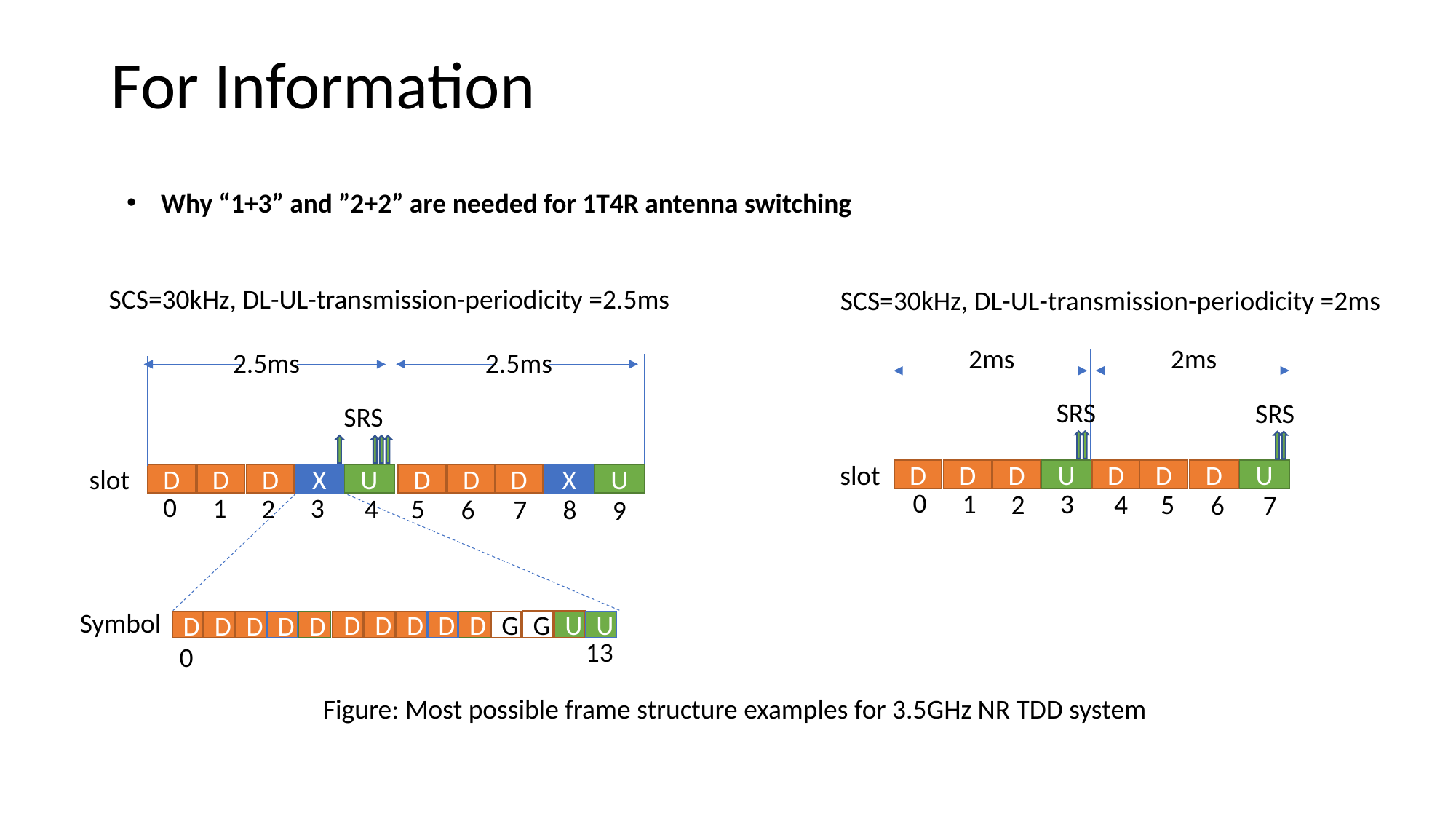

# For Information
Why “1+3” and ”2+2” are needed for 1T4R antenna switching
| SCS=30kHz, DL-UL-transmission-periodicity =2.5ms |
| --- |
| SCS=30kHz, DL-UL-transmission-periodicity =2ms |
| --- |
2ms
2ms
2.5ms
2.5ms
SRS
SRS
SRS

slot
slot
D
D
D
U
D
D
U
D
D
D
X
U
D
D
D
U
X
D
0
1
3
2
4
5
6
7
0
1
3
2
4
5
6
7
8
9
Symbol
G
U
U
G
D
D
D
D
D
D
D
D
D
D
13
0
Figure: Most possible frame structure examples for 3.5GHz NR TDD system